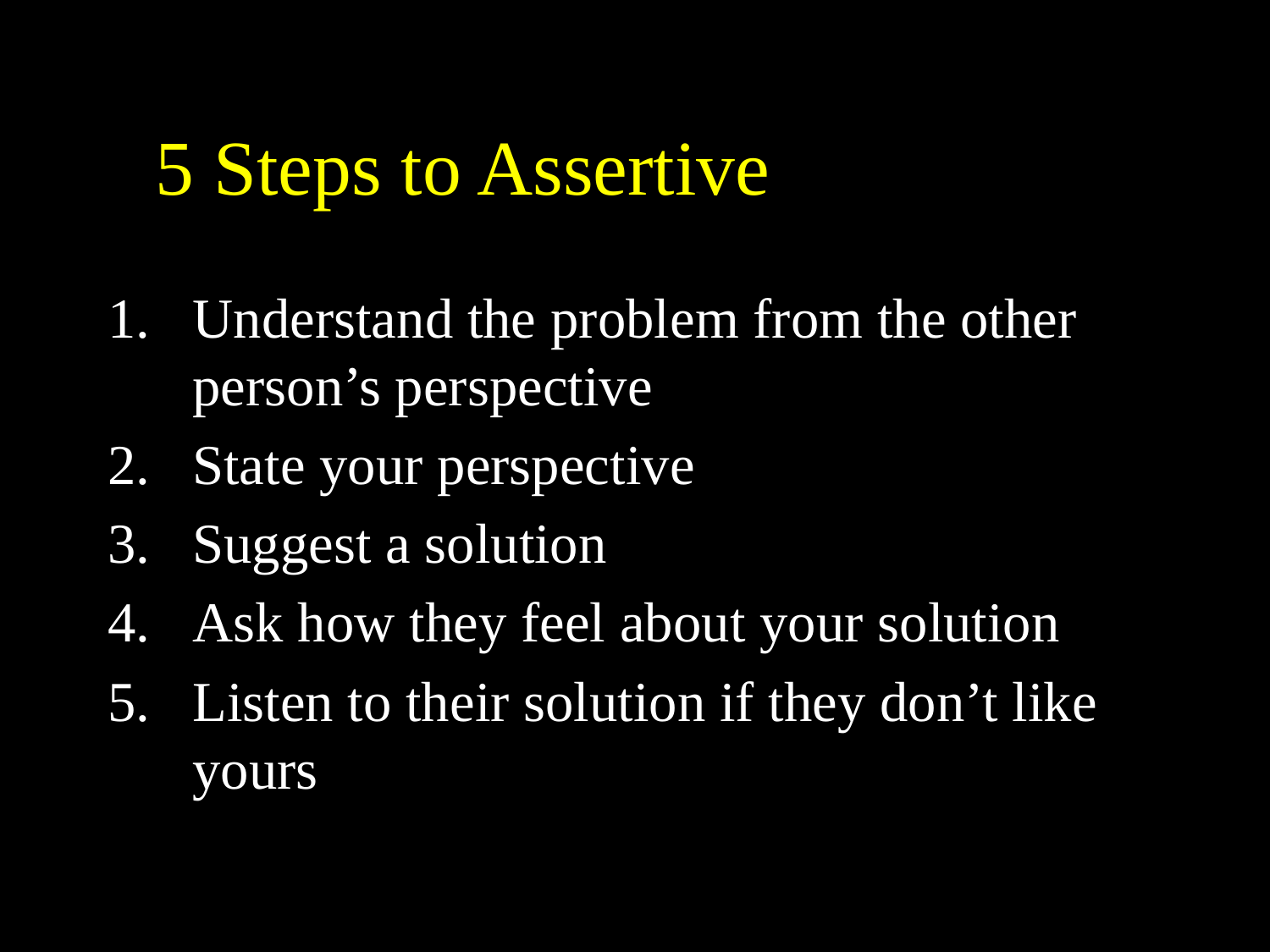

# 5 Steps to Assertive Behaviour
Understand the problem from the other person’s perspective
State your perspective
Suggest a solution
Ask how they feel about your solution
Listen to their solution if they don’t like yours